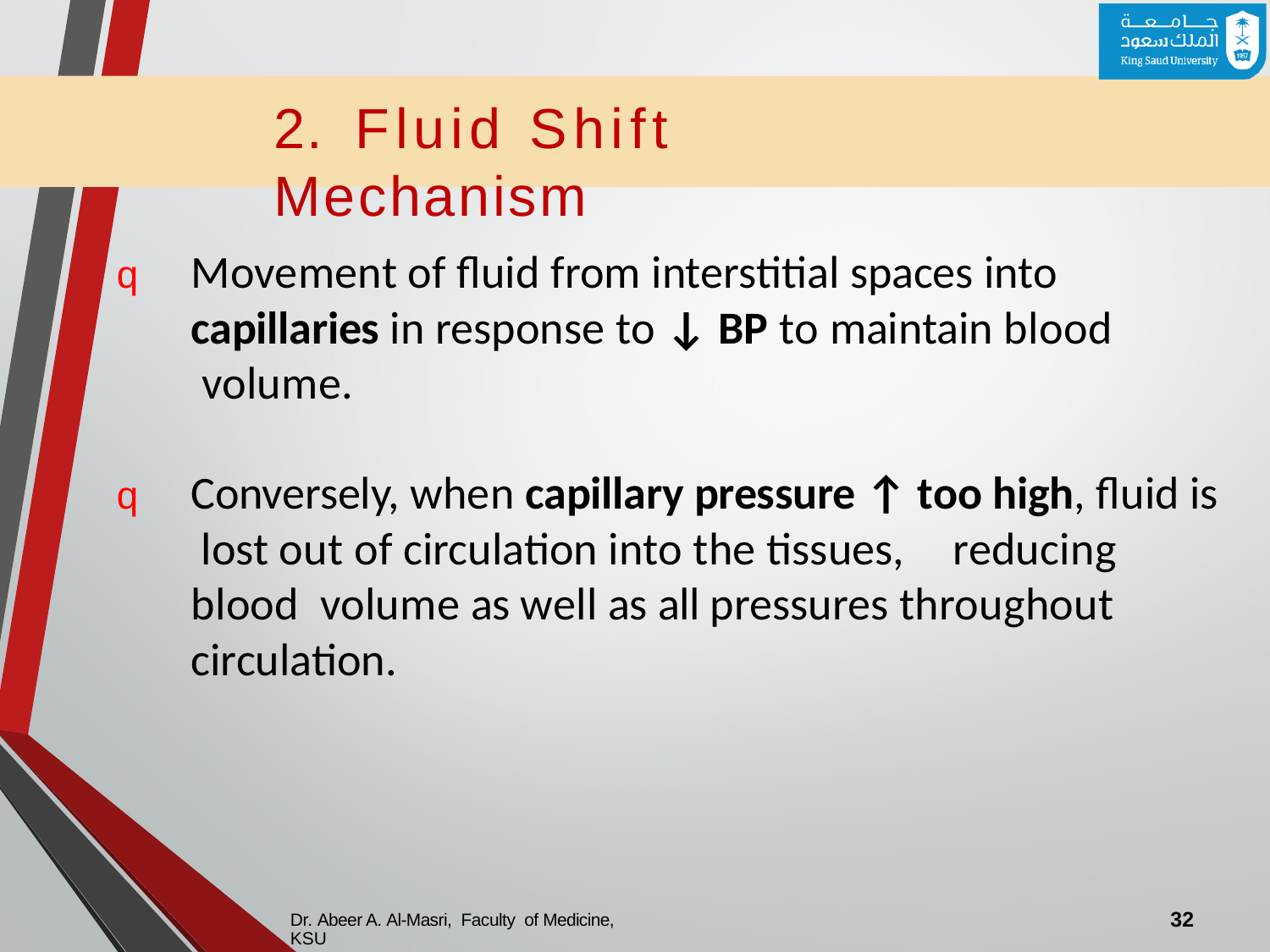

# 2.	Fluid Shift Mechanism
q	Movement of fluid from interstitial spaces into  capillaries in response to ↓ BP to maintain blood  volume.

q	Conversely, when capillary pressure ↑ too high, fluid is  lost out of circulation into the tissues,	reducing blood  volume as well as all pressures throughout circulation.

32
Dr. Abeer A. Al-Masri,  Faculty  of Medicine,   KSU